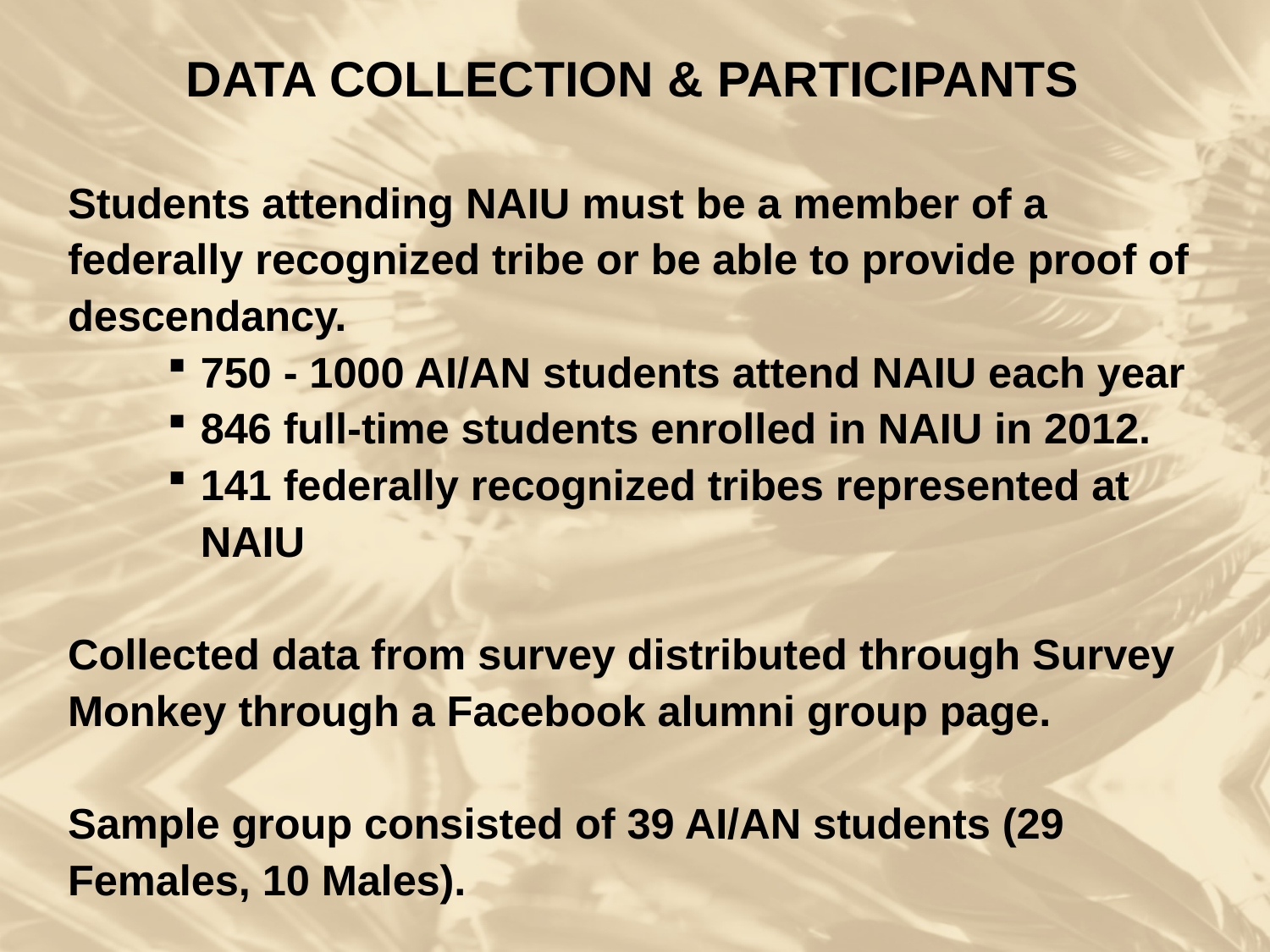

DATA COLLECTION & PARTICIPANTS

Students attending NAIU must be a member of a federally recognized tribe or be able to provide proof of descendancy.
750 - 1000 AI/AN students attend NAIU each year
846 full-time students enrolled in NAIU in 2012.
141 federally recognized tribes represented at NAIU

Collected data from survey distributed through Survey Monkey through a Facebook alumni group page.

Sample group consisted of 39 AI/AN students (29 Females, 10 Males).